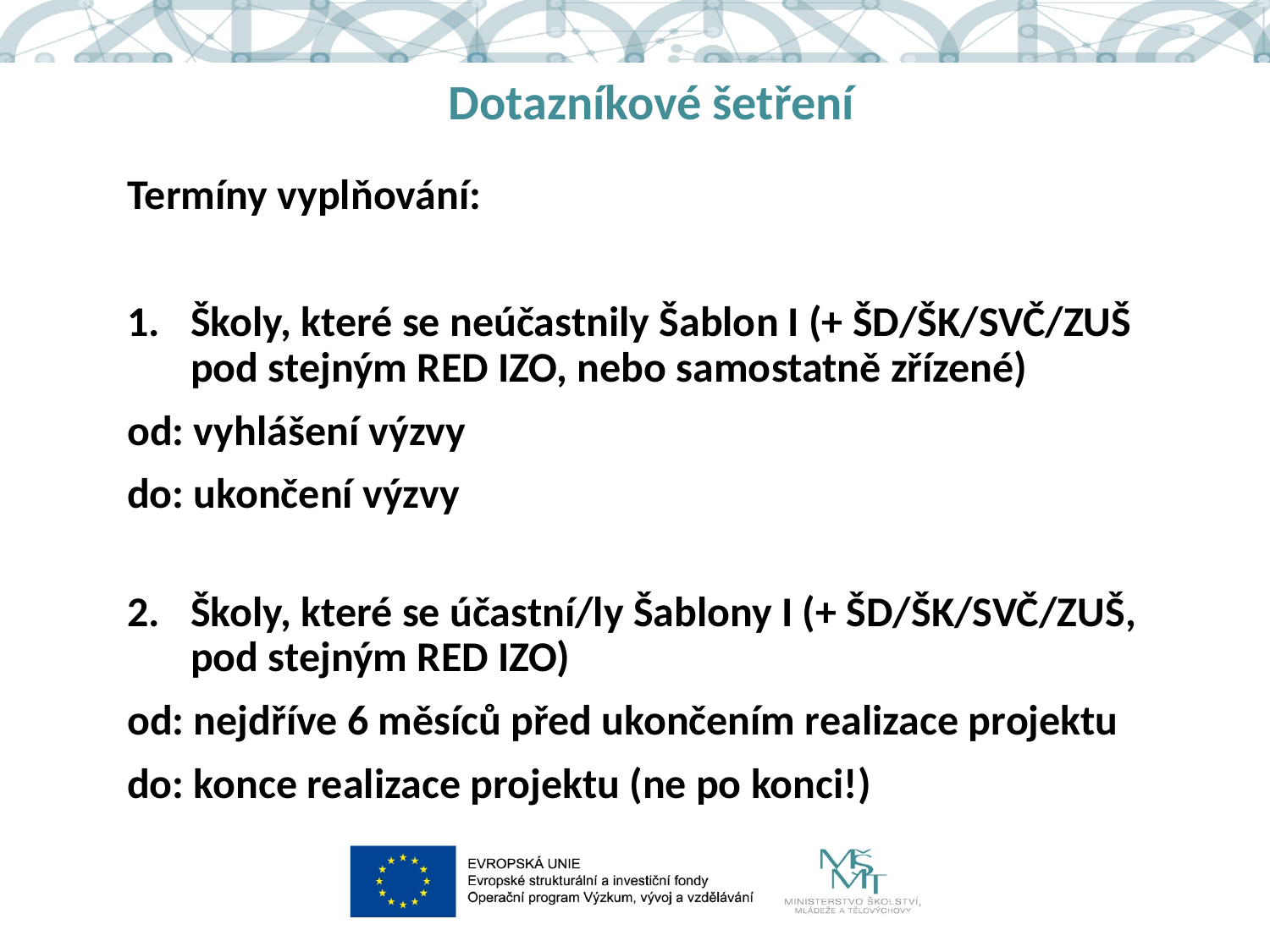

# Dotazníkové šetření
Termíny vyplňování:

Školy, které se neúčastnily Šablon I (+ ŠD/ŠK/SVČ/ZUŠ pod stejným RED IZO, nebo samostatně zřízené)
od: vyhlášení výzvy
do: ukončení výzvy

Školy, které se účastní/ly Šablony I (+ ŠD/ŠK/SVČ/ZUŠ, pod stejným RED IZO)
od: nejdříve 6 měsíců před ukončením realizace projektu
do: konce realizace projektu (ne po konci!)